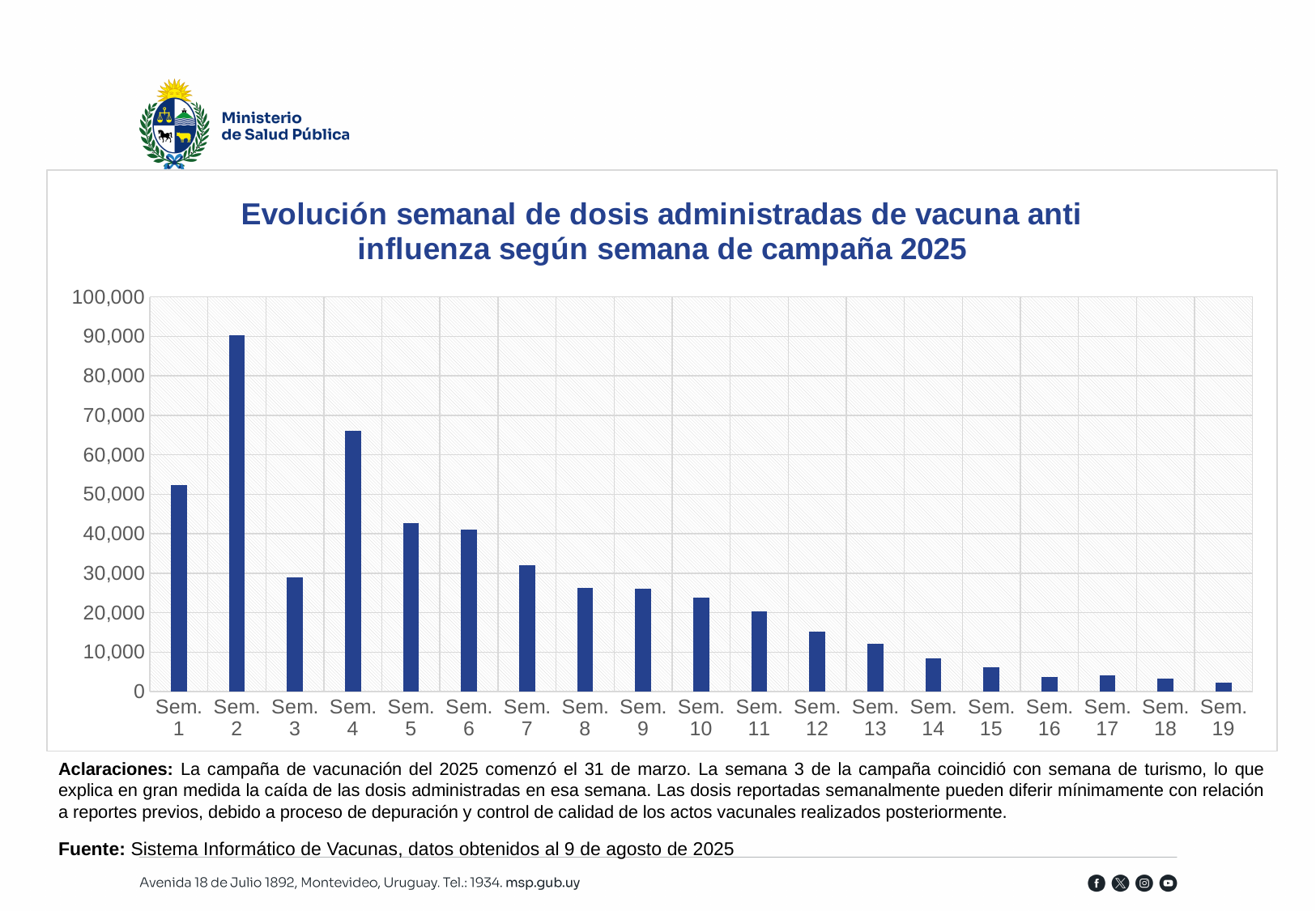

### Chart: Evolución semanal de dosis administradas de vacuna anti influenza según semana de campaña 2025

| Category | Dosis administradas |
|---|---|
| Sem. 1 | 52262.0 |
| Sem. 2 | 90319.0 |
| Sem. 3 | 29041.0 |
| Sem. 4 | 66155.0 |
| Sem. 5 | 42720.0 |
| Sem. 6 | 41026.0 |
| Sem. 7 | 32094.0 |
| Sem. 8 | 26356.0 |
| Sem. 9 | 26081.0 |
| Sem. 10 | 23846.0 |
| Sem. 11 | 20272.0 |
| Sem. 12 | 15185.0 |
| Sem. 13 | 12195.0 |
| Sem. 14 | 8430.0 |
| Sem. 15 | 6269.0 |
| Sem. 16 | 3615.0 |
| Sem. 17 | 4075.0 |
| Sem. 18 | 3319.0 |
| Sem. 19 | 2289.0 |
Aclaraciones: La campaña de vacunación del 2025 comenzó el 31 de marzo. La semana 3 de la campaña coincidió con semana de turismo, lo que explica en gran medida la caída de las dosis administradas en esa semana. Las dosis reportadas semanalmente pueden diferir mínimamente con relación a reportes previos, debido a proceso de depuración y control de calidad de los actos vacunales realizados posteriormente.
Fuente: Sistema Informático de Vacunas, datos obtenidos al 9 de agosto de 2025